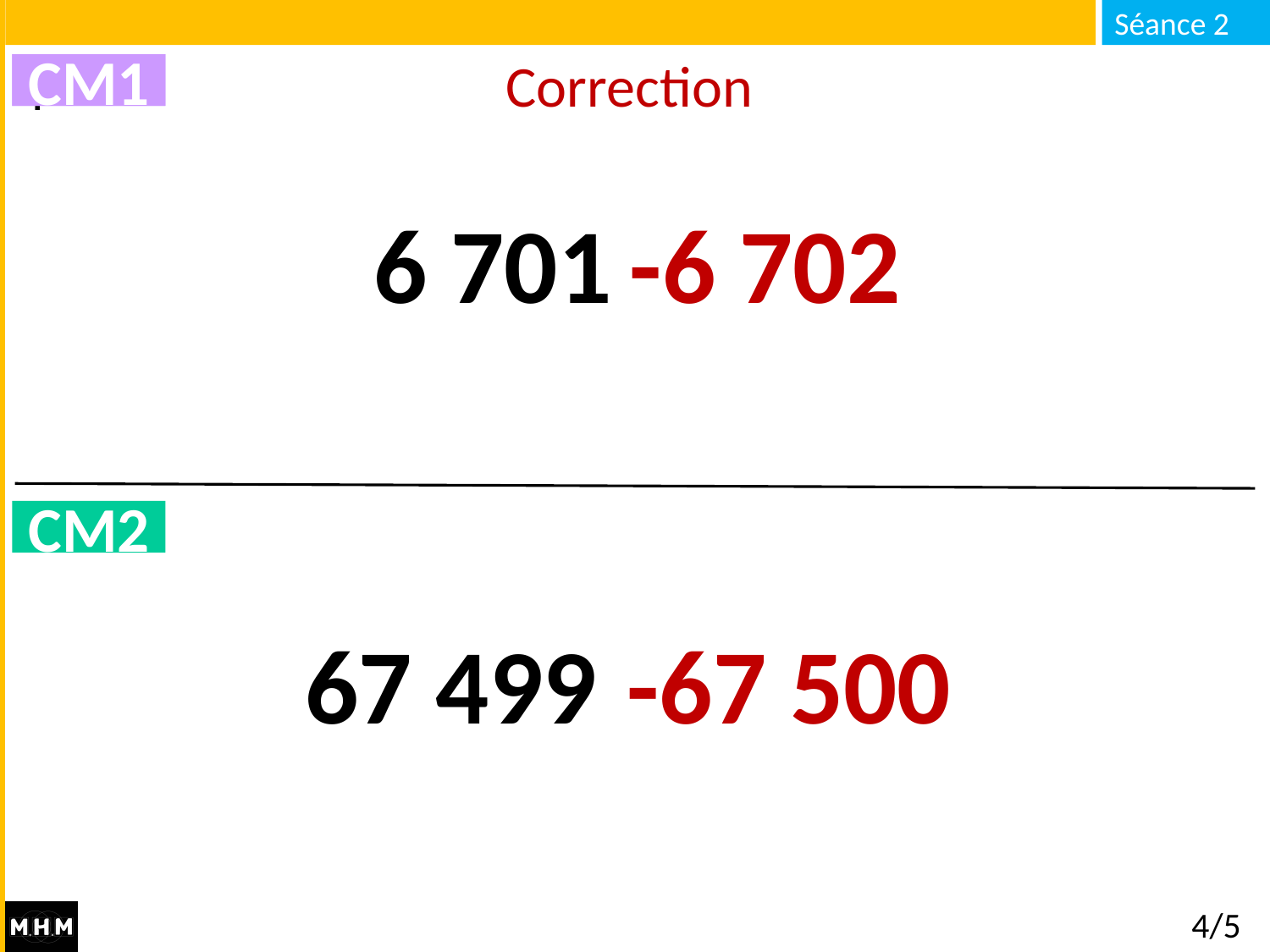

# Correction
CM1
CM1
-6 702
6 701
CM2
-67 500
67 499
4/5